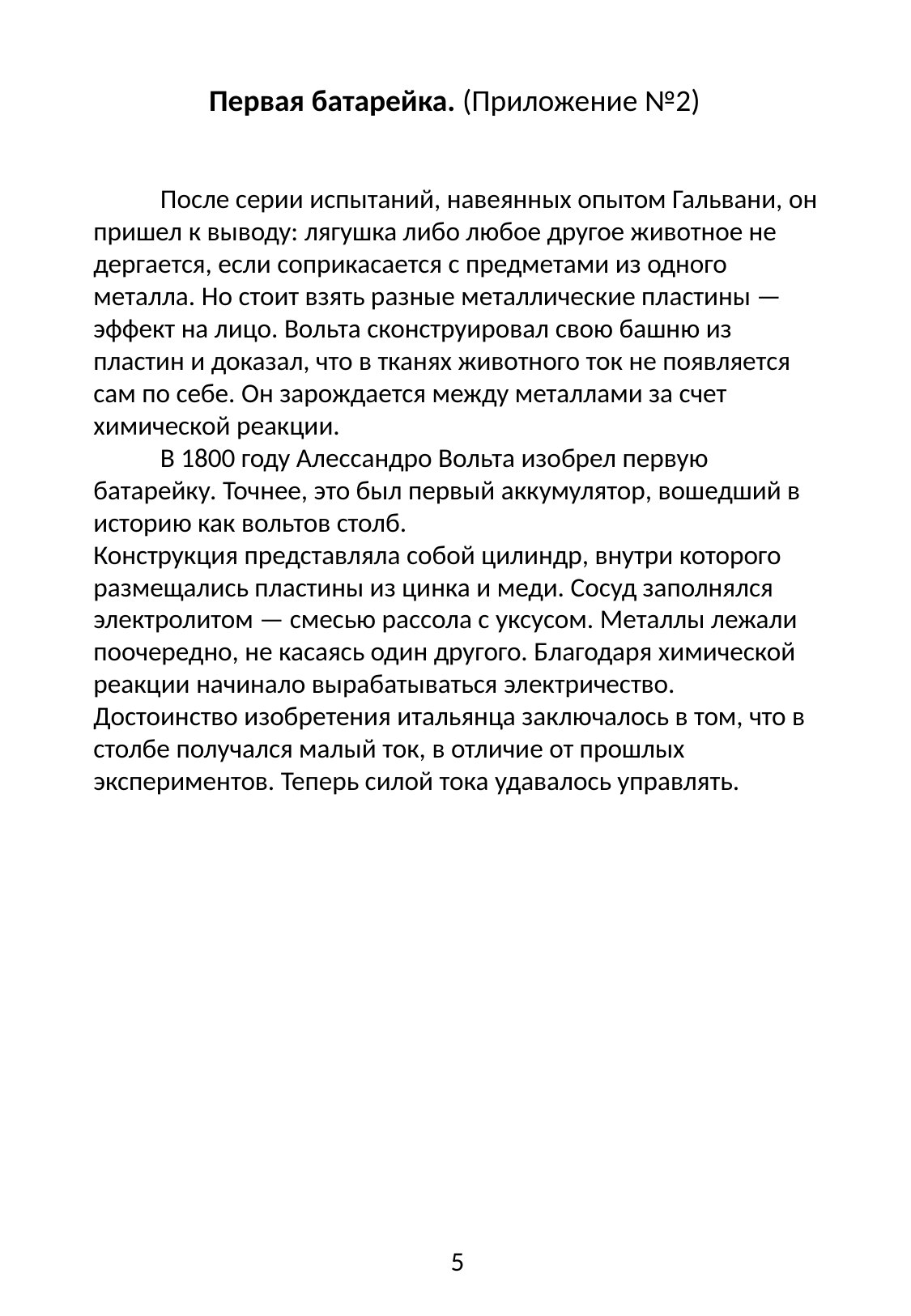

Первая батарейка. (Приложение №2)
           После серии испытаний, навеянных опытом Гальвани, он пришел к выводу: лягушка либо любое другое животное не дергается, если соприкасается с предметами из одного металла. Но стоит взять разные металлические пластины — эффект на лицо. Вольта сконструировал свою башню из пластин и доказал, что в тканях животного ток не появляется сам по себе. Он зарождается между металлами за счет химической реакции.
           В 1800 году Алессандро Вольта изобрел первую батарейку. Точнее, это был первый аккумулятор, вошедший в историю как вольтов столб.
Конструкция представляла собой цилиндр, внутри которого размещались пластины из цинка и меди. Сосуд заполнялся электролитом — смесью рассола с уксусом. Металлы лежали поочередно, не касаясь один другого. Благодаря химической реакции начинало вырабатываться электричество. Достоинство изобретения итальянца заключалось в том, что в столбе получался малый ток, в отличие от прошлых экспериментов. Теперь силой тока удавалось управлять.

5